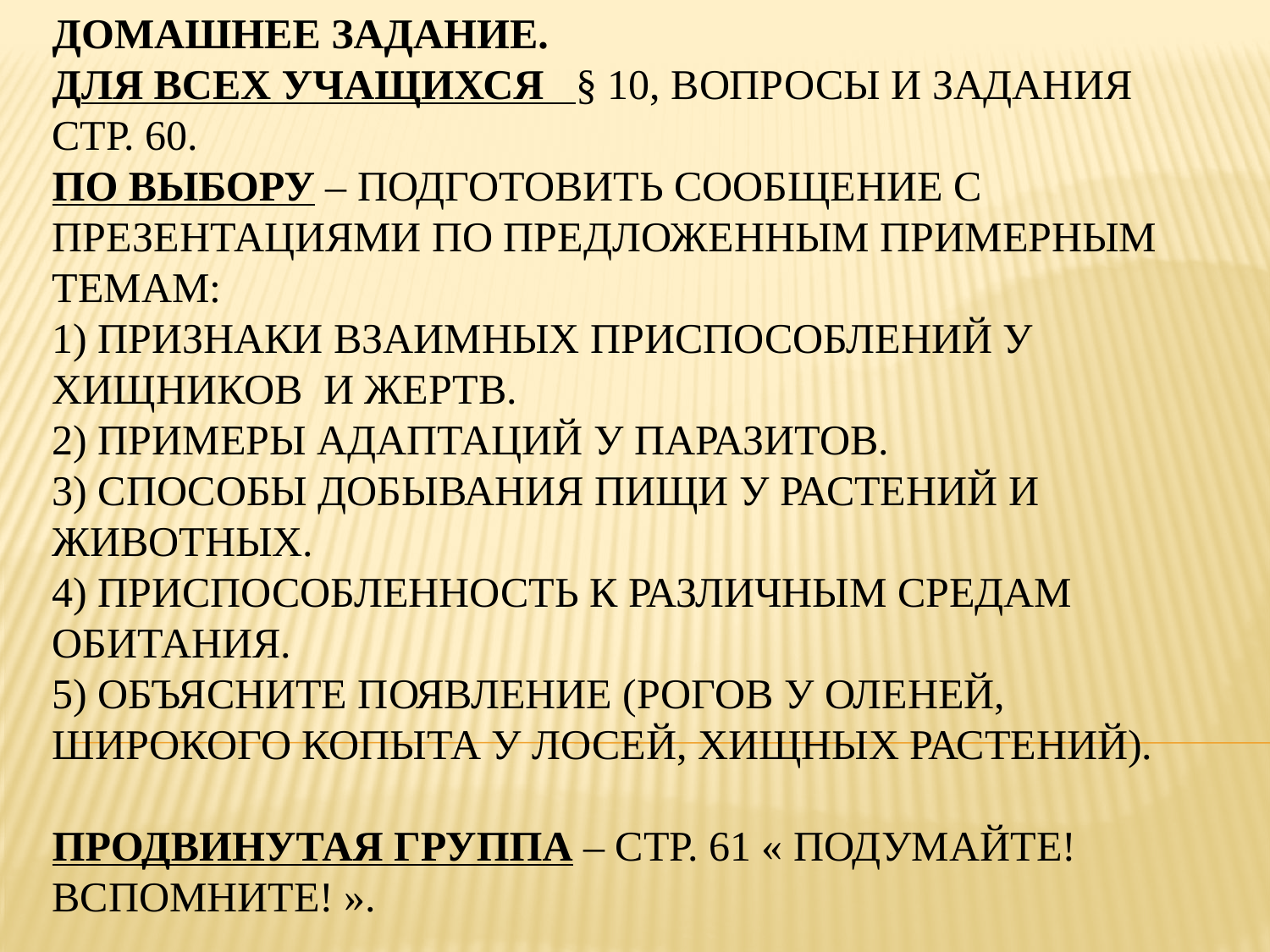

# Домашнее задание. Для всех учащихся   § 10, вопросы и задания стр. 60. По выбору – подготовить сообщение с презентациями по предложенным примерным темам: 1) Признаки взаимных приспособлений у хищников  и жертв. 2) Примеры адаптаций у паразитов. 3) Способы добывания пищи у растений и животных. 4) Приспособленность к различным средам обитания. 5) Объясните появление (рогов у оленей, широкого копыта у лосей, хищных растений).   Продвинутая группа – стр. 61 « Подумайте! Вспомните! ».